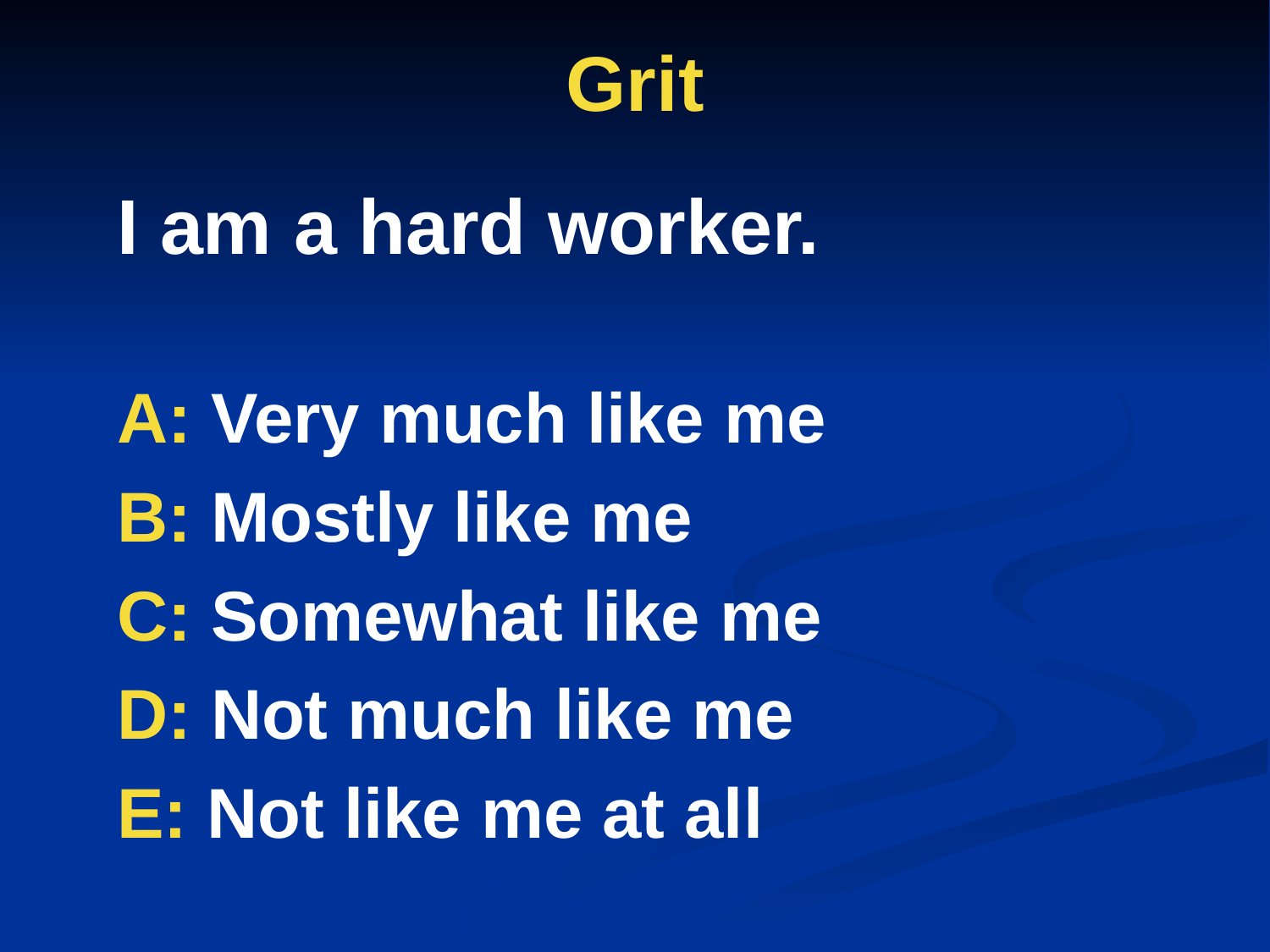

# Grit
I am a hard worker.

A: Very much like me
B: Mostly like me
C: Somewhat like me
D: Not much like me
E: Not like me at all